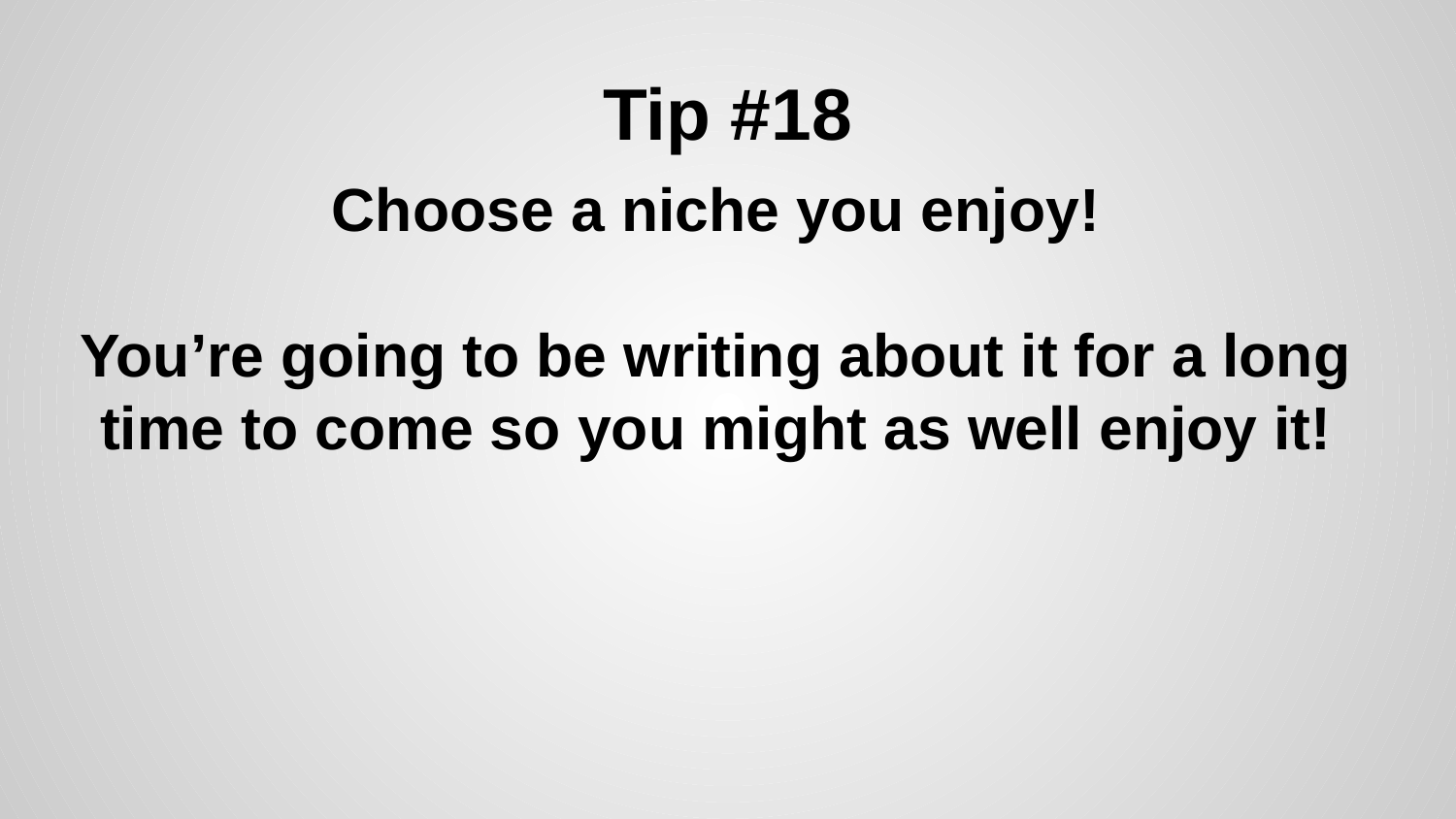

# Tip #18

Choose a niche you enjoy!

You’re going to be writing about it for a long time to come so you might as well enjoy it!